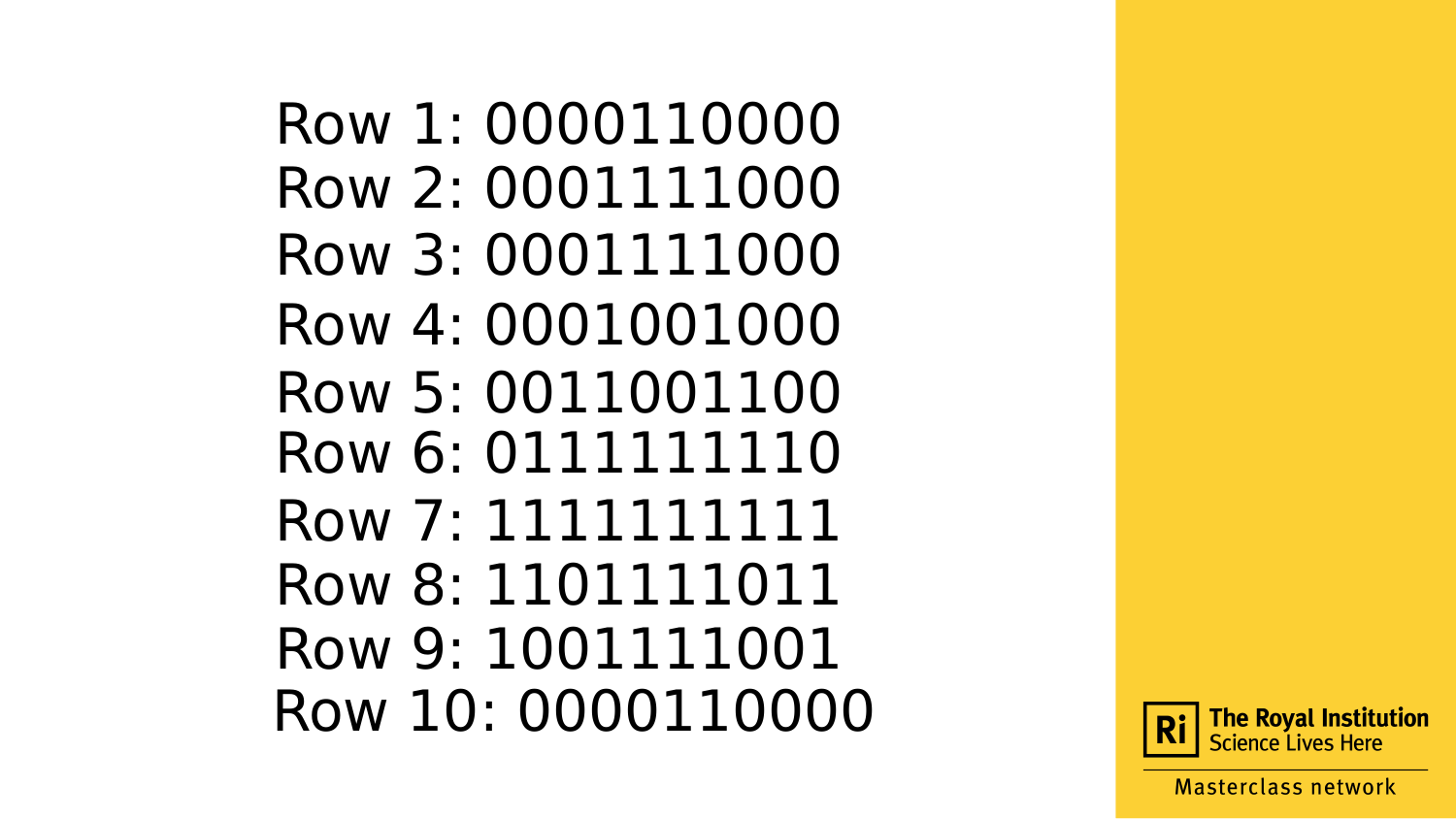

Row 1: 0000110000
Row 2: 0001111000
Row 3: 0001111000
Row 4: 0001001000
Row 5: 0011001100
Row 6: 0111111110
Row 7: 1111111111
Row 8: 1101111011
Row 9: 1001111001
Row 10: 0000110000